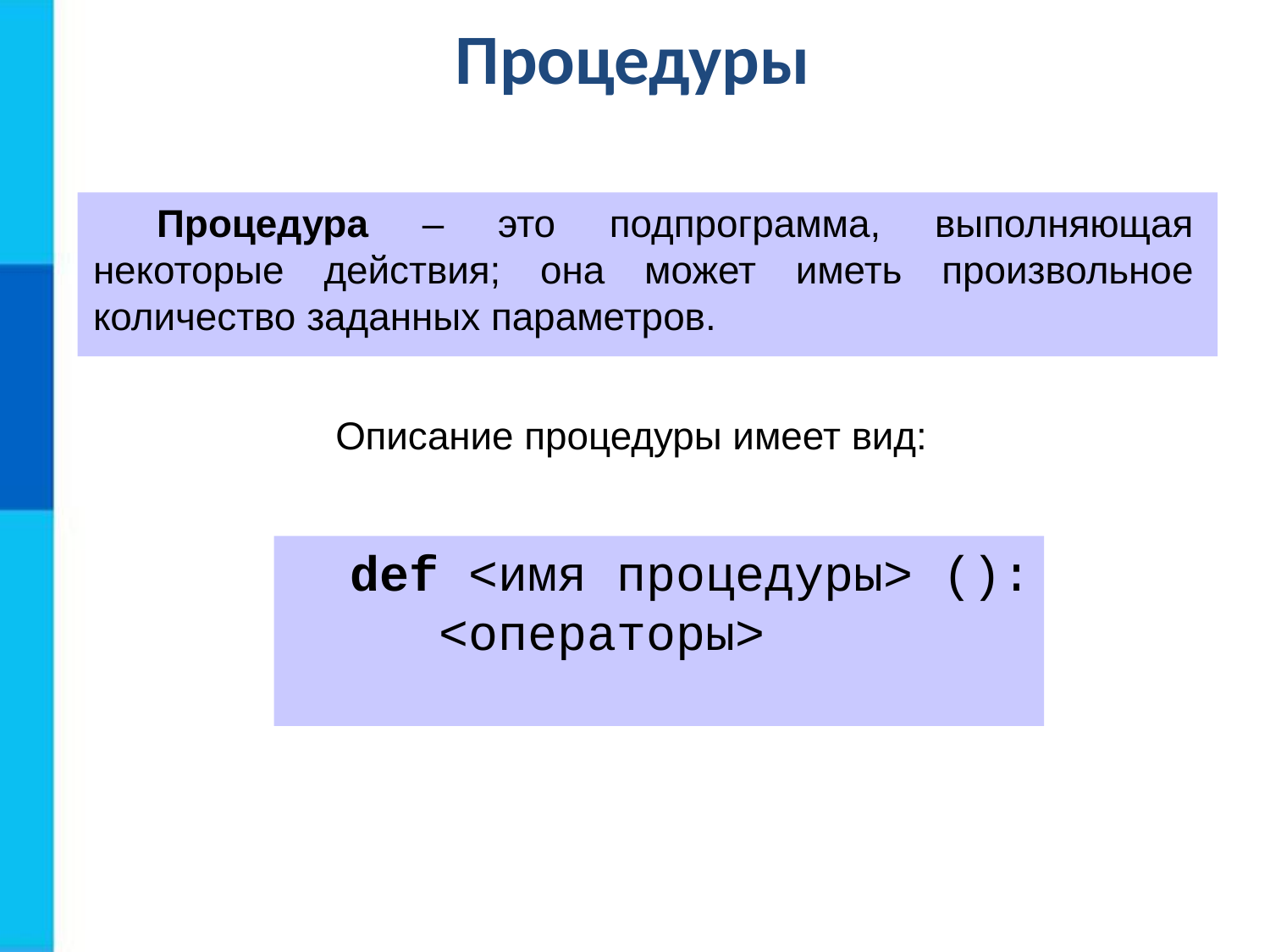

Процедуры

Процедура – это подпрограмма, выполняющая некоторые действия; она может иметь произвольное количество заданных параметров.
Описание процедуры имеет вид:
def <имя процедуры> ():
   <операторы>